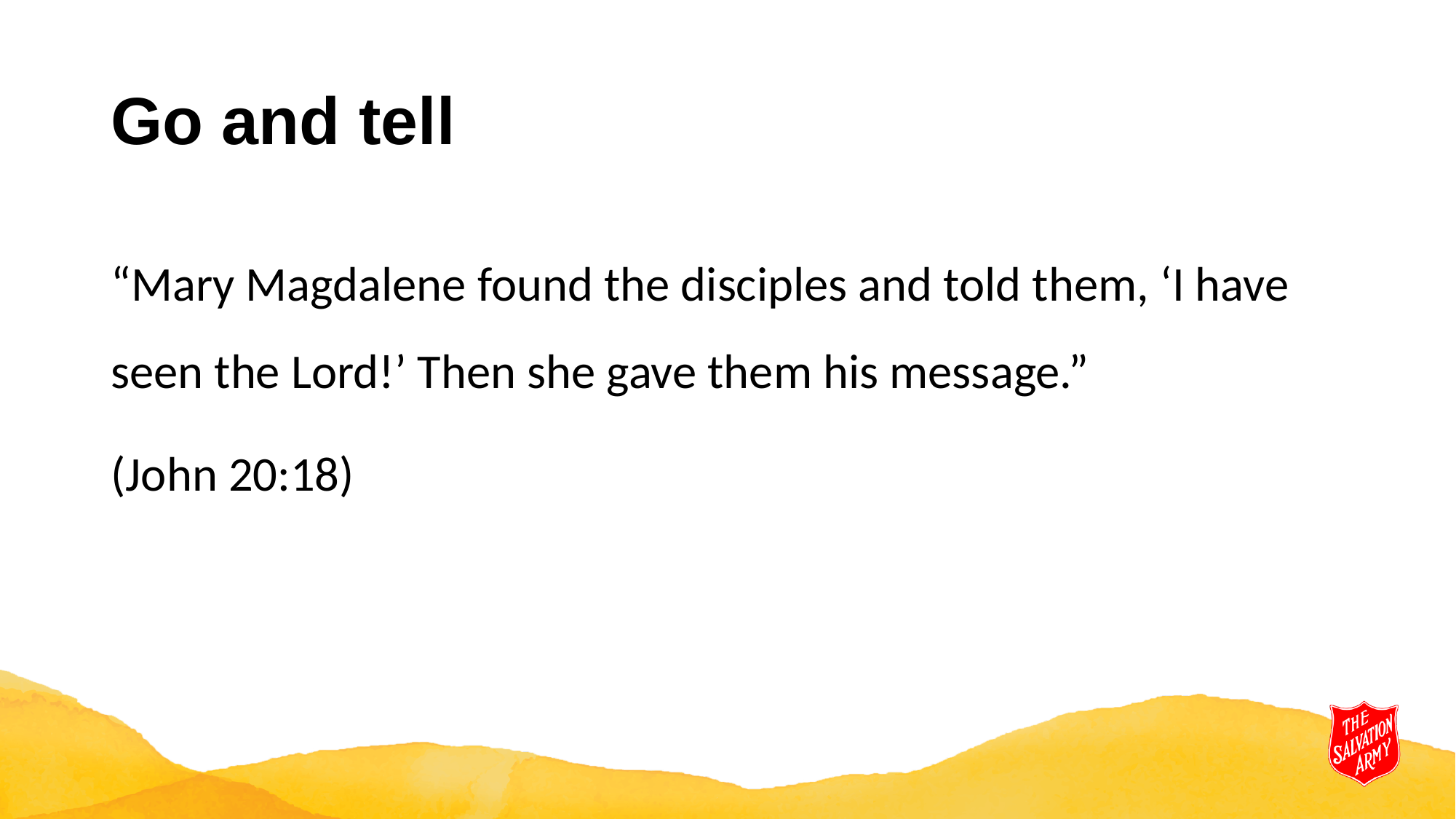

# Go and tell
“Mary Magdalene found the disciples and told them, ‘I have seen the Lord!’ Then she gave them his message.”
(John 20:18)